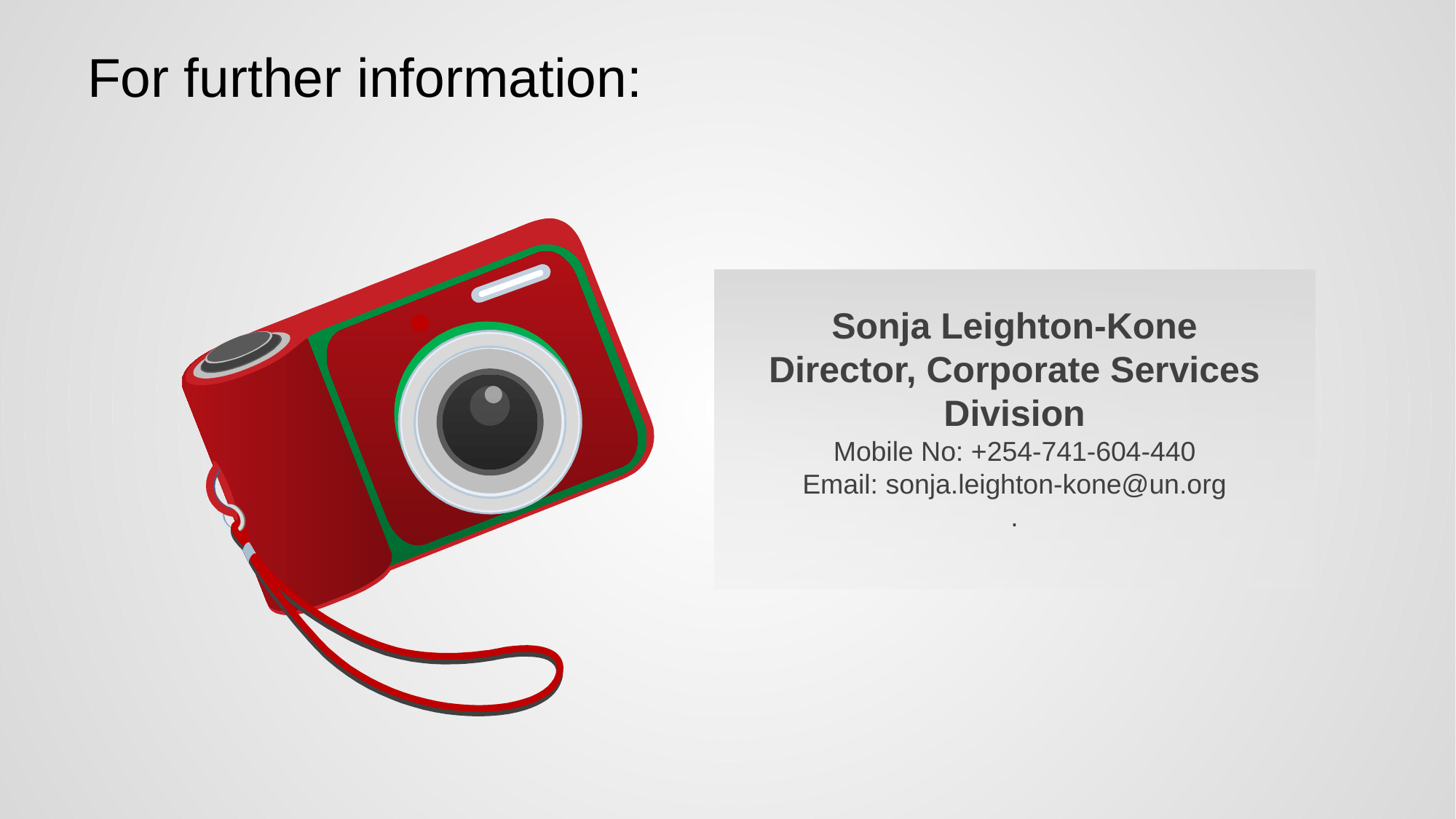

# For further information:

Sonja Leighton-Kone
Director, Corporate Services Division
Mobile No: +254-741-604-440
Email: sonja.leighton-kone@un.org
.